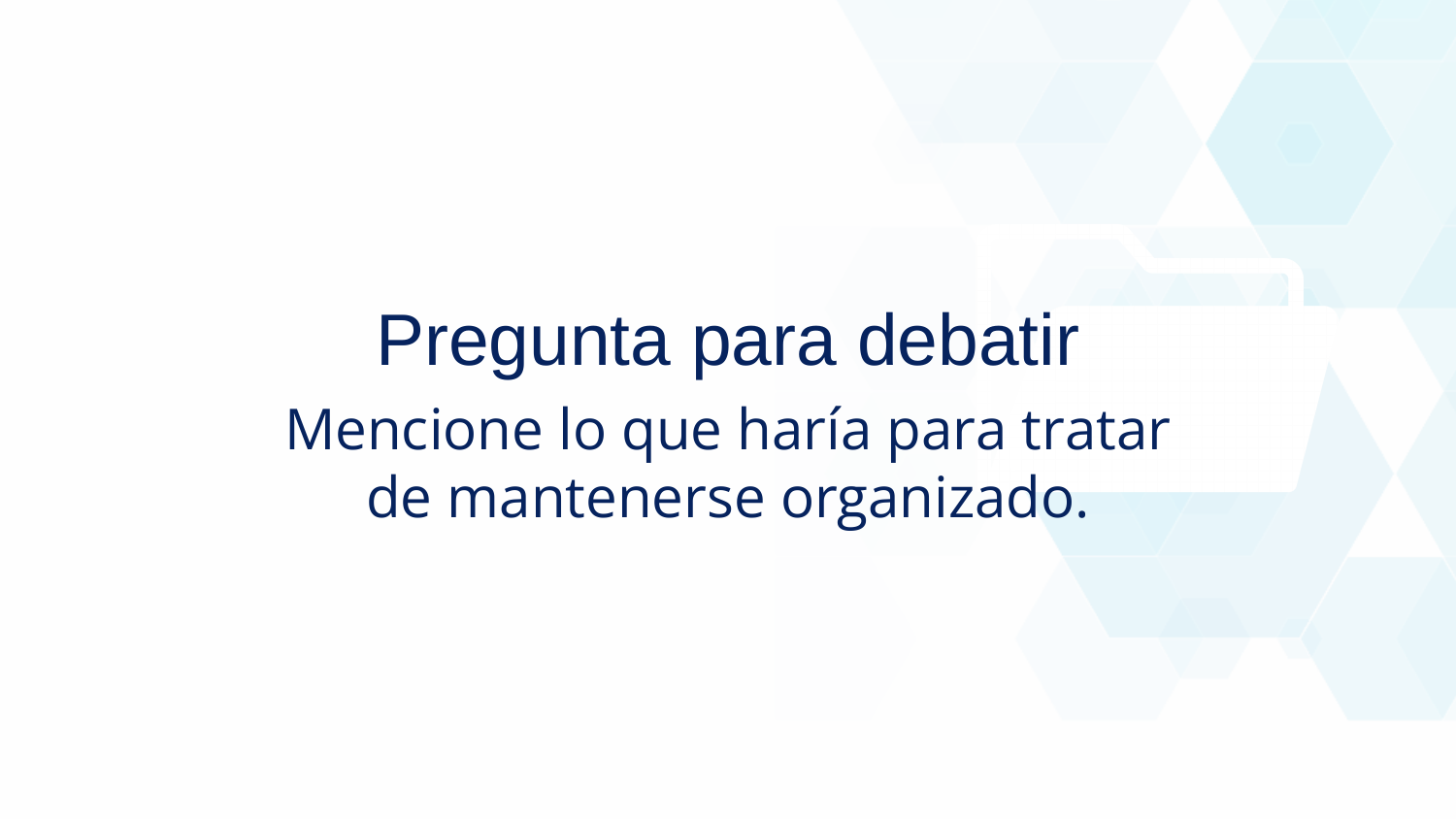

Pregunta para debatir
Mencione lo que haría para tratar de mantenerse organizado.